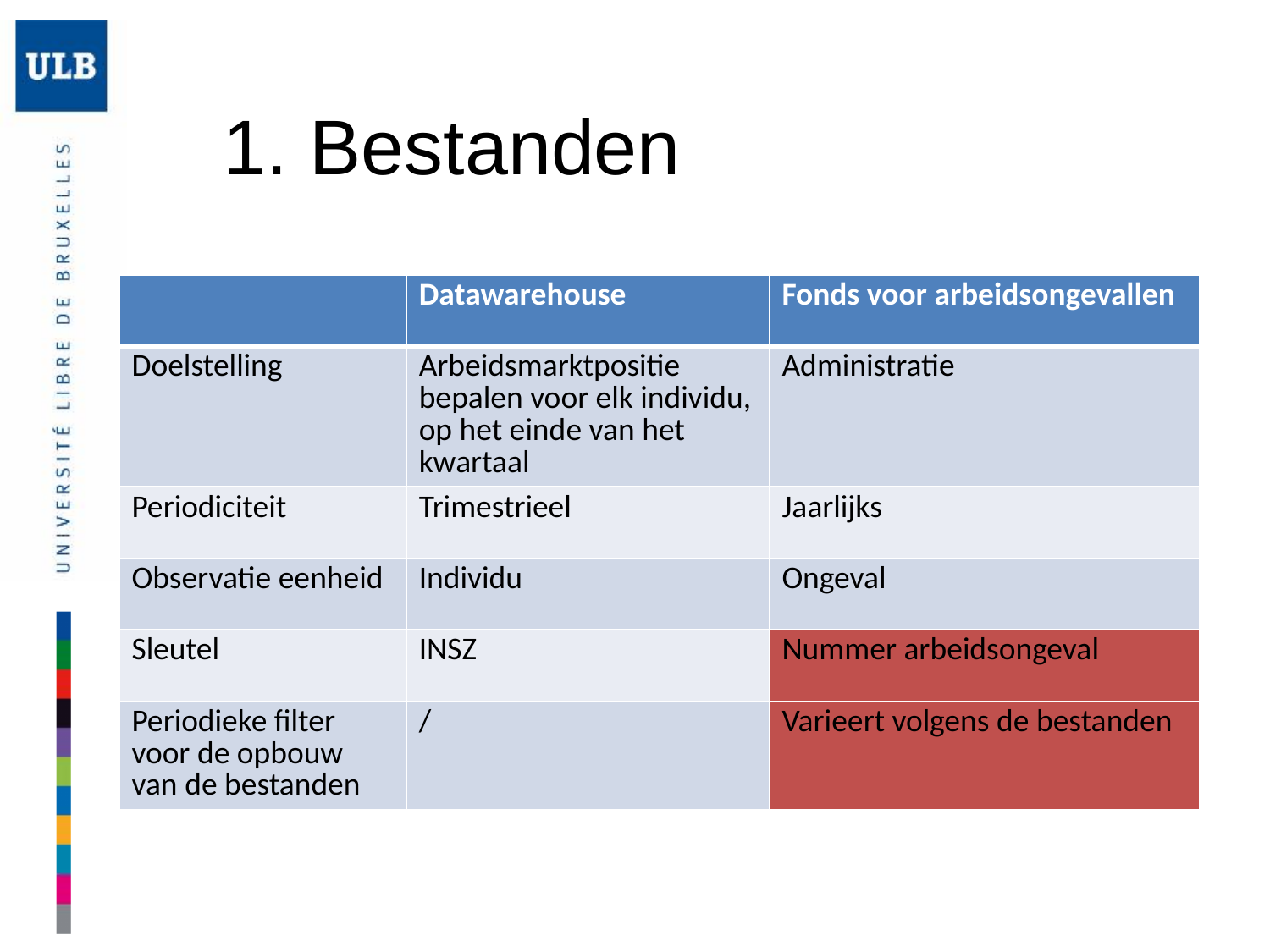

# 1. Bestanden
|  | Datawarehouse | Fonds voor arbeidsongevallen |
| --- | --- | --- |
| Doelstelling | Arbeidsmarktpositie bepalen voor elk individu, op het einde van het kwartaal | Administratie |
| Periodiciteit | Trimestrieel | Jaarlijks |
| Observatie eenheid | Individu | Ongeval |
| Sleutel | INSZ | Nummer arbeidsongeval |
| Periodieke filter voor de opbouw van de bestanden | / | Varieert volgens de bestanden |